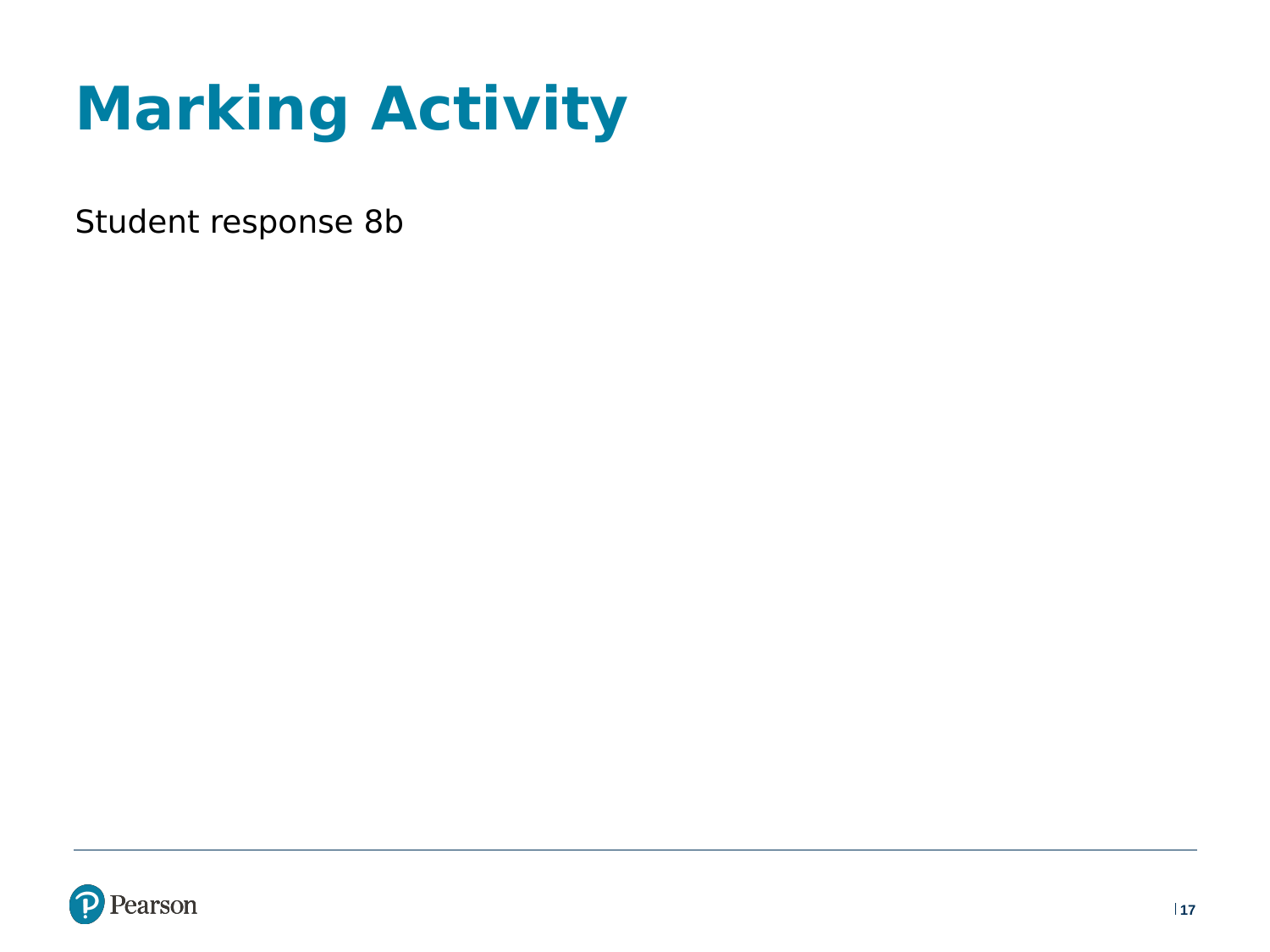

# Marking Activity
Student response 8b
17